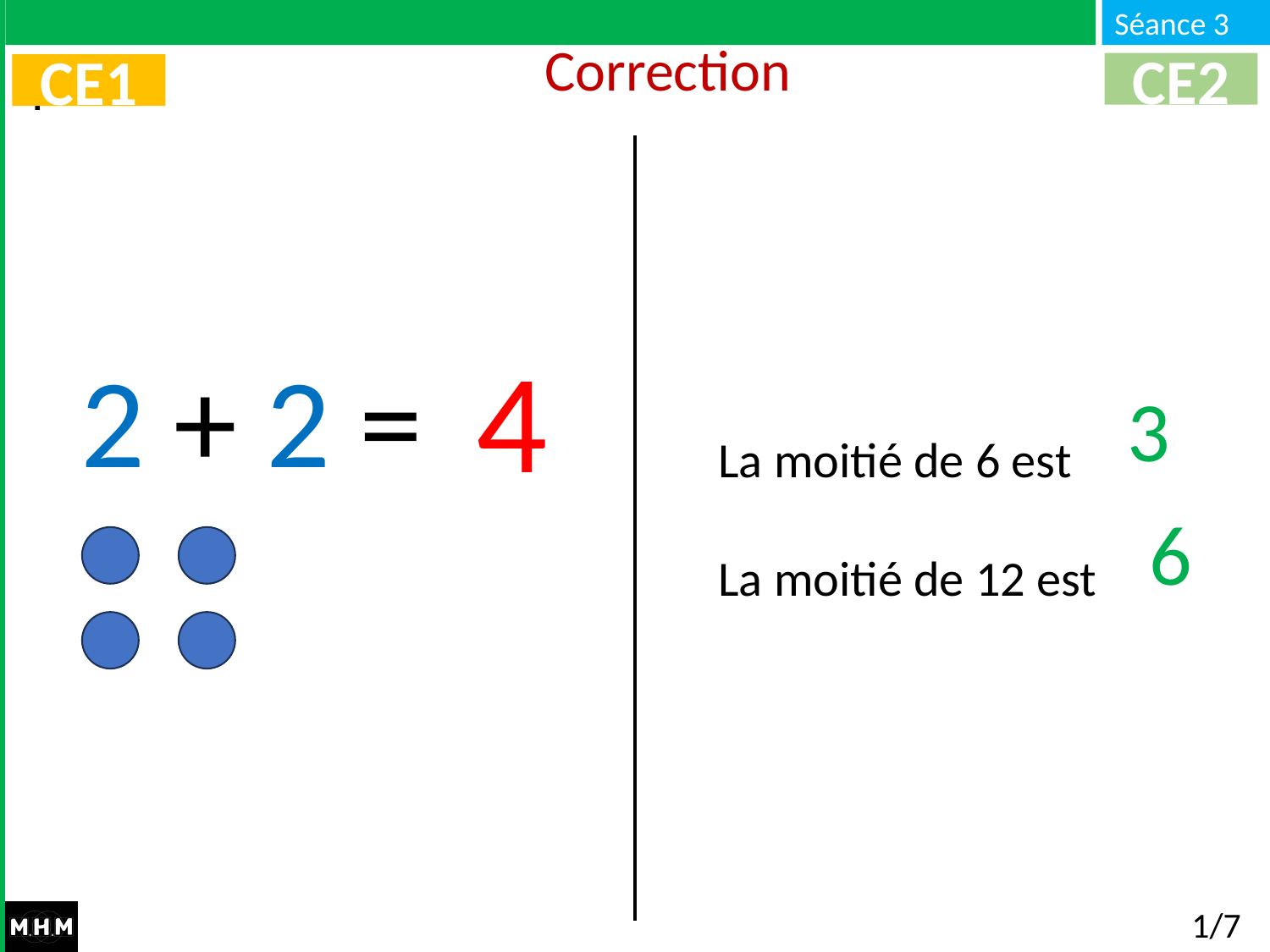

# Correction
CE2
CE1
4
2 + 2 = …
La moitié de 6 est : …
La moitié de 12 est : …

3
6

1/7